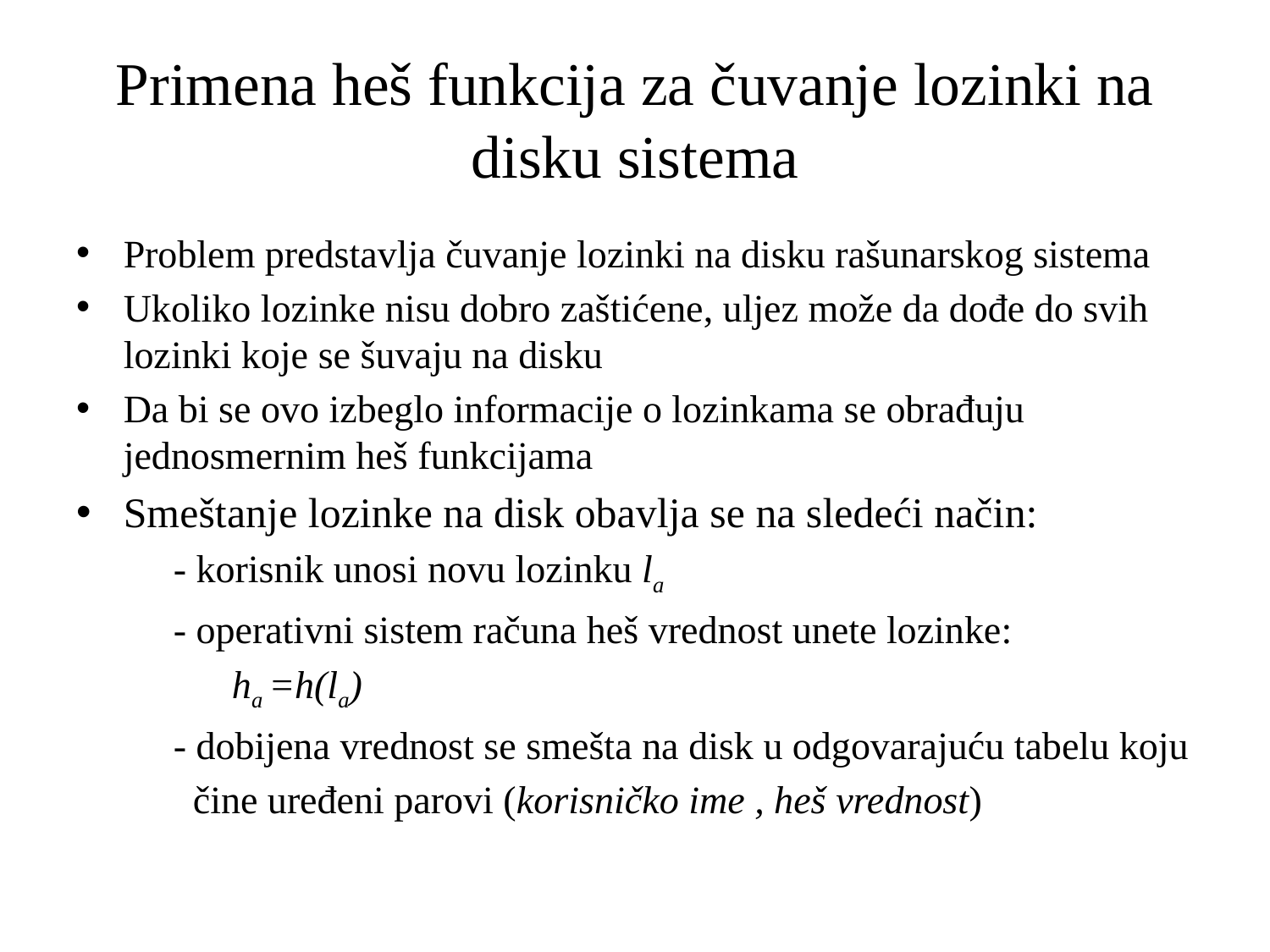

# Primena heš funkcija za čuvanje lozinki na disku sistema
Problem predstavlja čuvanje lozinki na disku rašunarskog sistema
Ukoliko lozinke nisu dobro zaštićene, uljez može da dođe do svih lozinki koje se šuvaju na disku
Da bi se ovo izbeglo informacije o lozinkama se obrađuju jednosmernim heš funkcijama
Smeštanje lozinke na disk obavlja se na sledeći način:
          - korisnik unosi novu lozinku la
          - operativni sistem računa heš vrednost unete lozinke:
                ha =h(la)
          - dobijena vrednost se smešta na disk u odgovarajuću tabelu koju
            čine uređeni parovi (korisničko ime , heš vrednost)